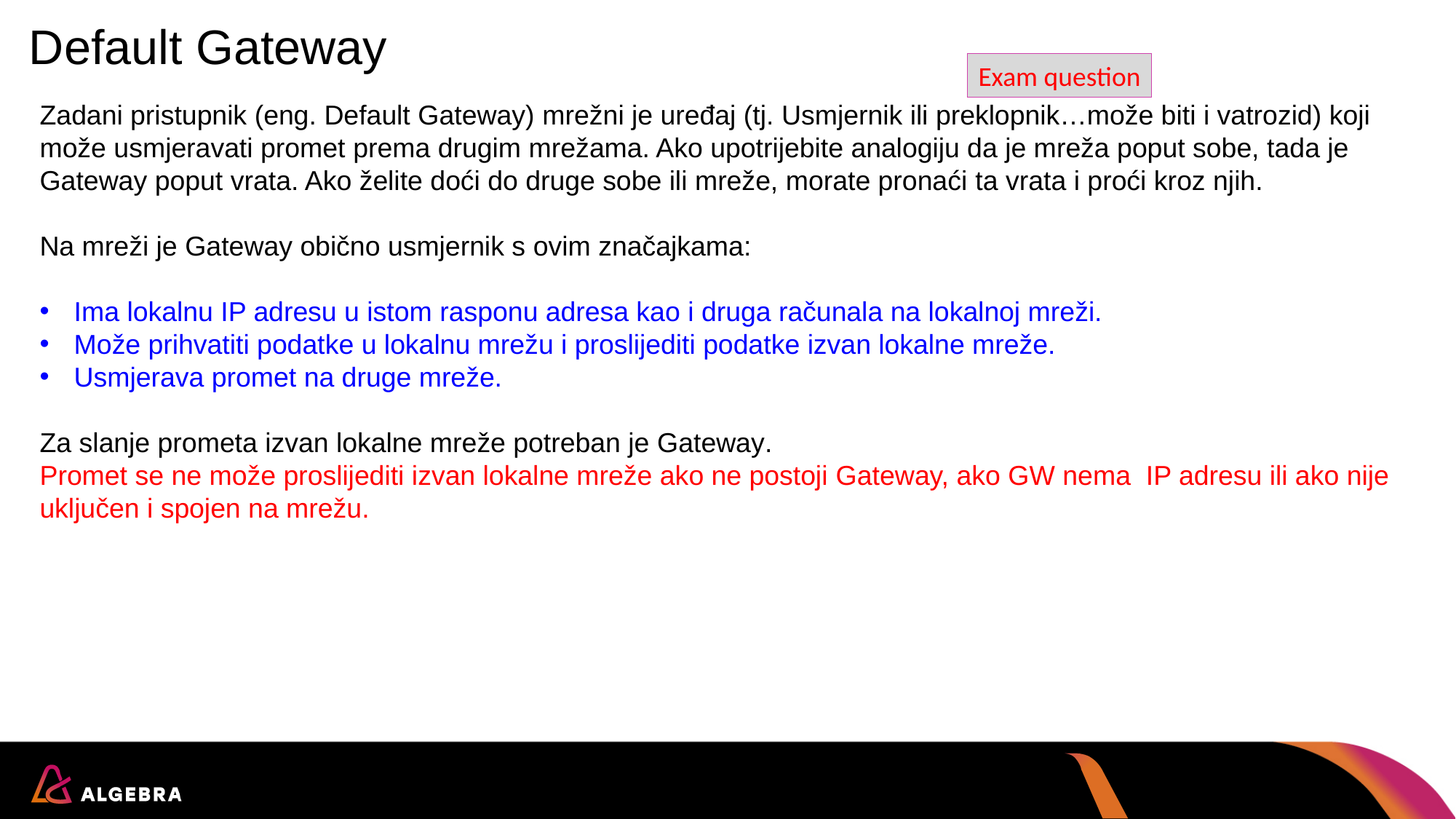

# Default Gateway
Exam question
Zadani pristupnik (eng. Default Gateway) mrežni je uređaj (tj. Usmjernik ili preklopnik…može biti i vatrozid) koji može usmjeravati promet prema drugim mrežama. Ako upotrijebite analogiju da je mreža poput sobe, tada je Gateway poput vrata. Ako želite doći do druge sobe ili mreže, morate pronaći ta vrata i proći kroz njih.

Na mreži je Gateway obično usmjernik s ovim značajkama:

Ima lokalnu IP adresu u istom rasponu adresa kao i druga računala na lokalnoj mreži.
Može prihvatiti podatke u lokalnu mrežu i proslijediti podatke izvan lokalne mreže.
Usmjerava promet na druge mreže.

Za slanje prometa izvan lokalne mreže potreban je Gateway.
Promet se ne može proslijediti izvan lokalne mreže ako ne postoji Gateway, ako GW nema  IP adresu ili ako nije uključen i spojen na mrežu.